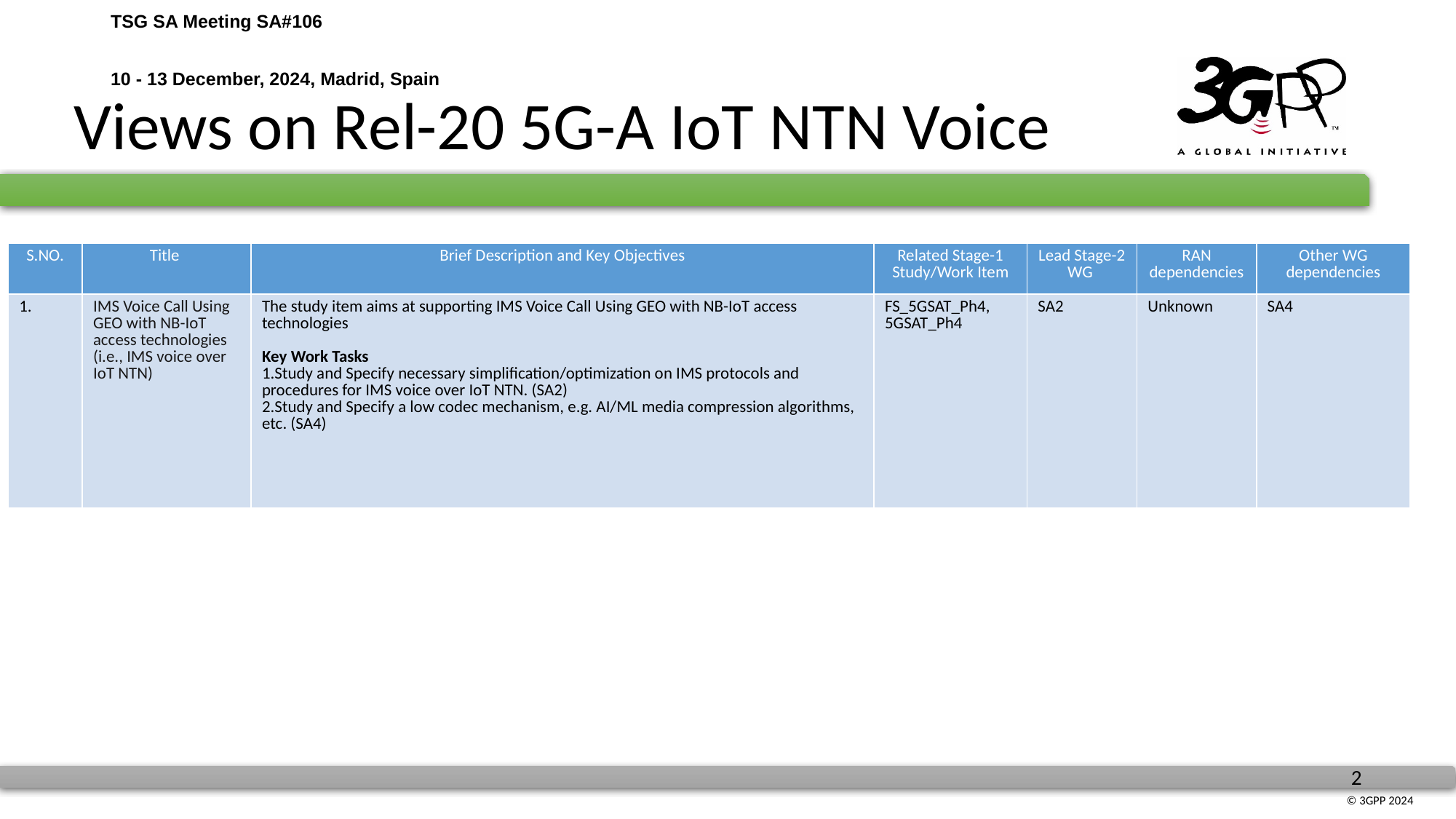

2
# Views on Rel-20 5G-A IoT NTN Voice
| S.NO. | Title | Brief Description and Key Objectives | Related Stage-1 Study/Work Item | Lead Stage-2 WG | RAN dependencies | Other WG dependencies |
| --- | --- | --- | --- | --- | --- | --- |
| 1. | IMS Voice Call Using GEO with NB-IoT access technologies (i.e., IMS voice over IoT NTN) | The study item aims at supporting IMS Voice Call Using GEO with NB-IoT access technologies Key Work Tasks 1.Study and Specify necessary simplification/optimization on IMS protocols and procedures for IMS voice over IoT NTN. (SA2) 2.Study and Specify a low codec mechanism, e.g. AI/ML media compression algorithms, etc. (SA4) | FS\_5GSAT\_Ph4, 5GSAT\_Ph4 | SA2 | Unknown | SA4 |